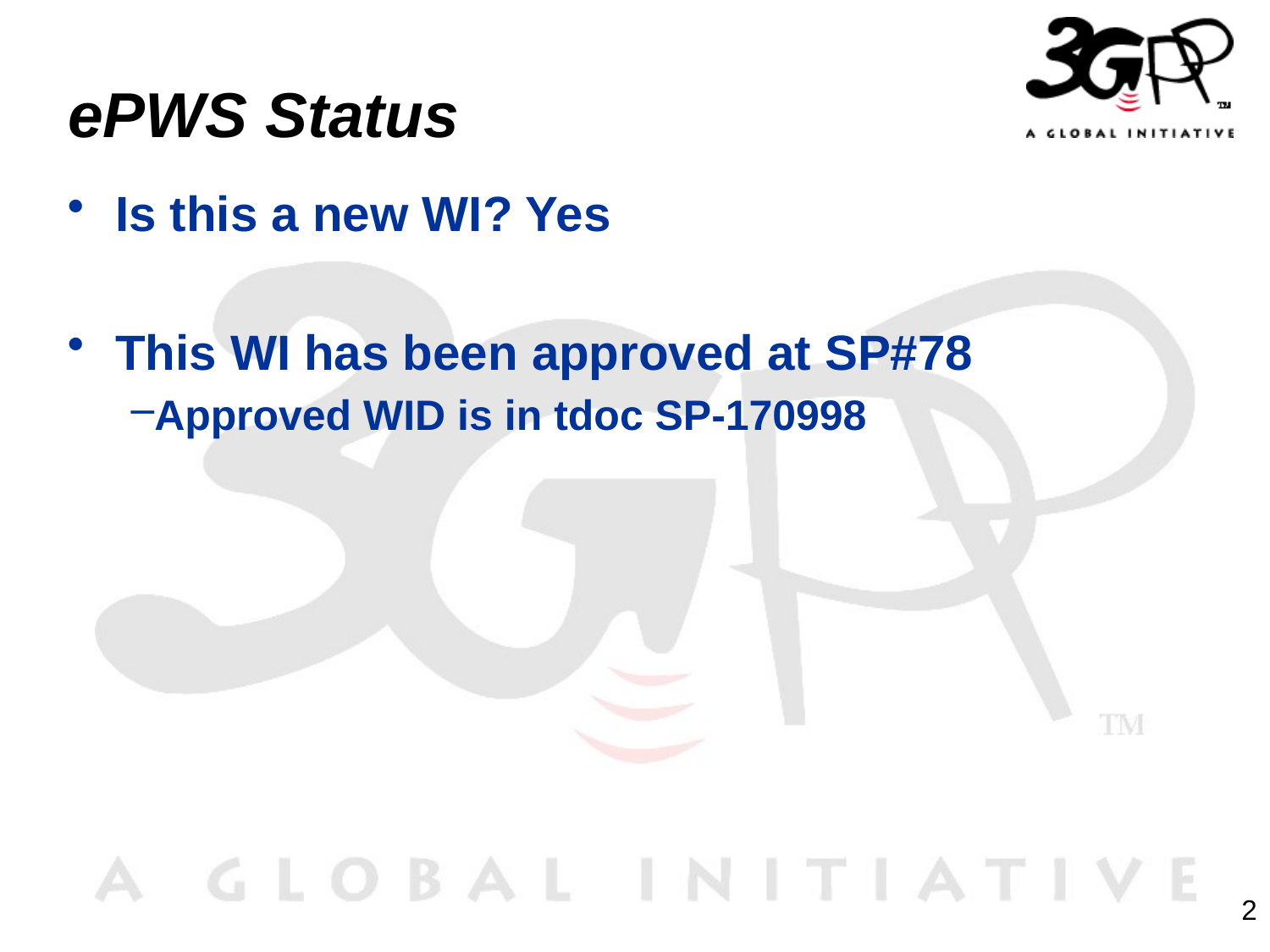

# ePWS Status
Is this a new WI? Yes

This WI has been approved at SP#78
Approved WID is in tdoc SP-170998

2